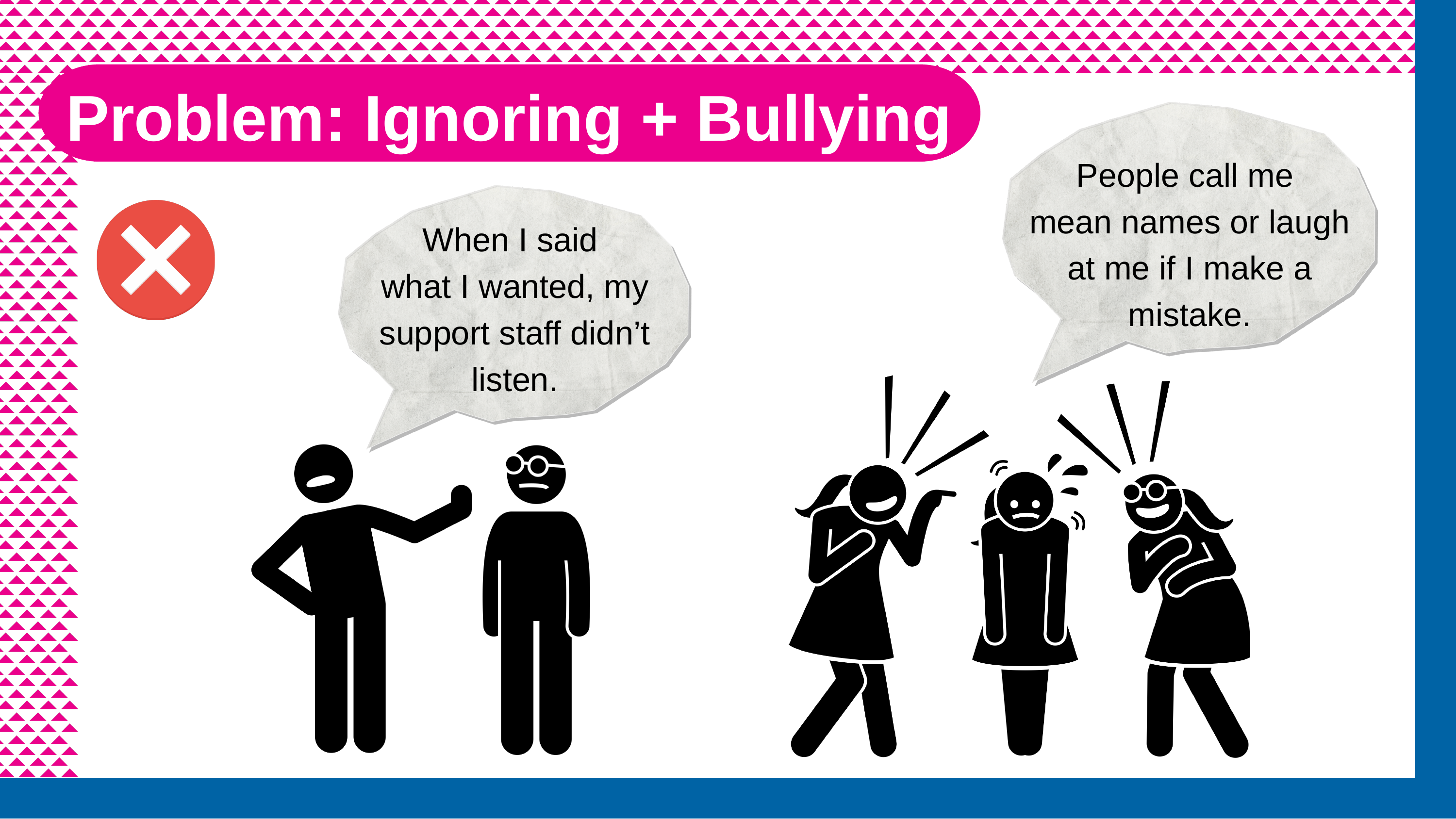

Problem: Ignoring + Bullying

People call me
mean names or laugh at me if I make a mistake.

When I said
what I wanted, my support staff didn’t listen.